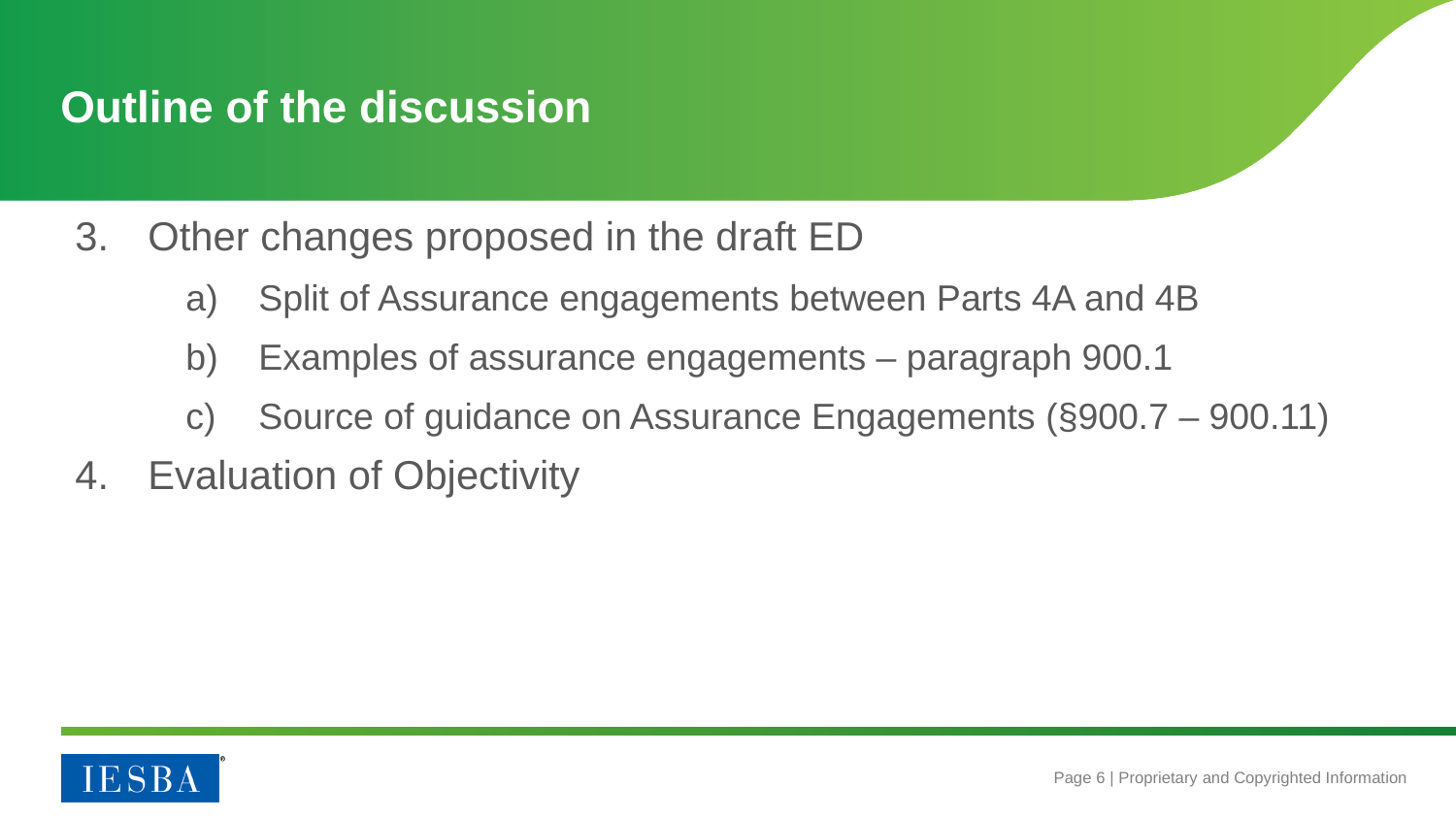

# Outline of the discussion
Other changes proposed in the draft ED
Split of Assurance engagements between Parts 4A and 4B
Examples of assurance engagements – paragraph 900.1
Source of guidance on Assurance Engagements (§900.7 – 900.11)
Evaluation of Objectivity